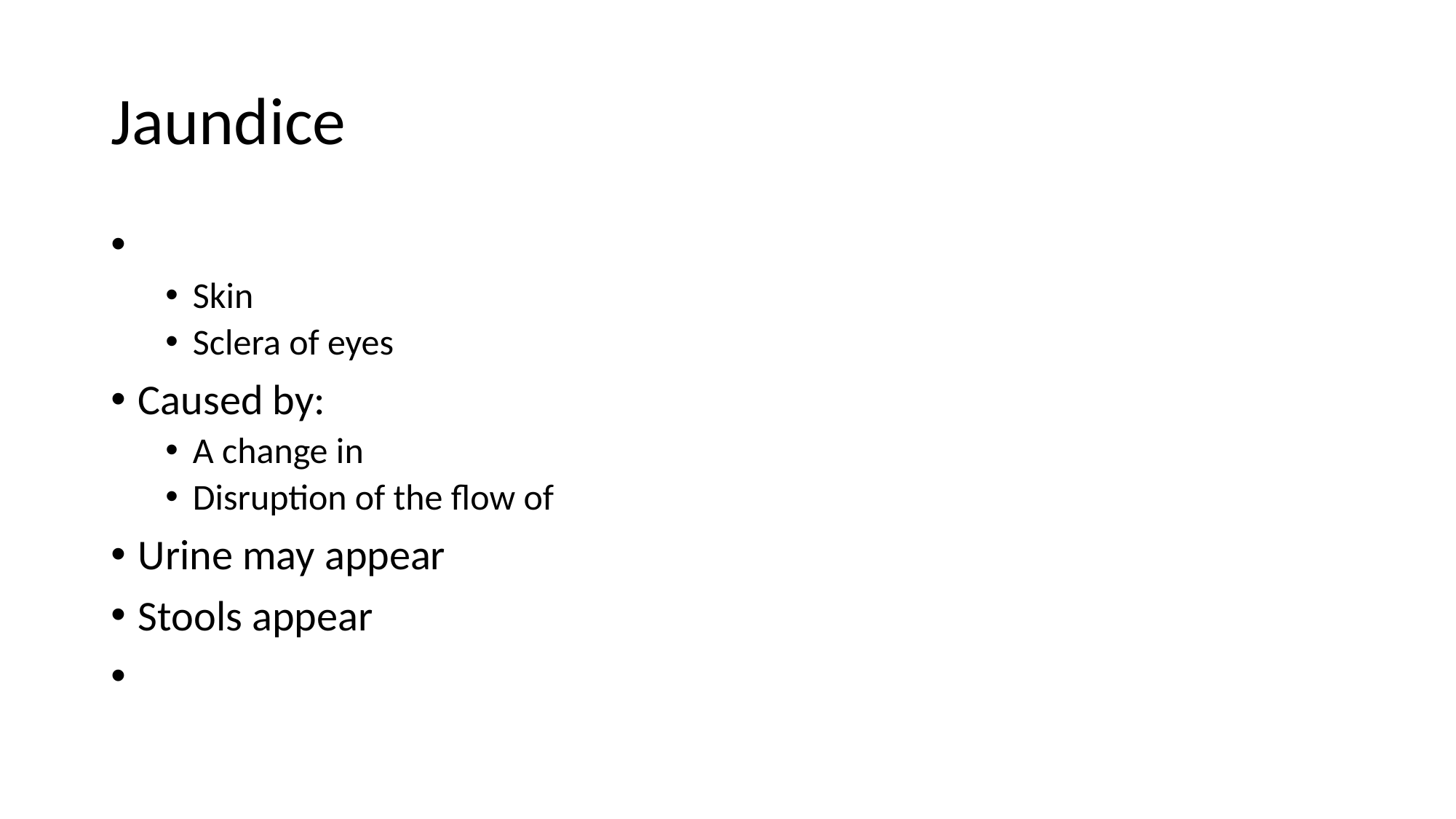

# Jaundice

Skin
Sclera of eyes
Caused by:
A change in
Disruption of the flow of
Urine may appear
Stools appear